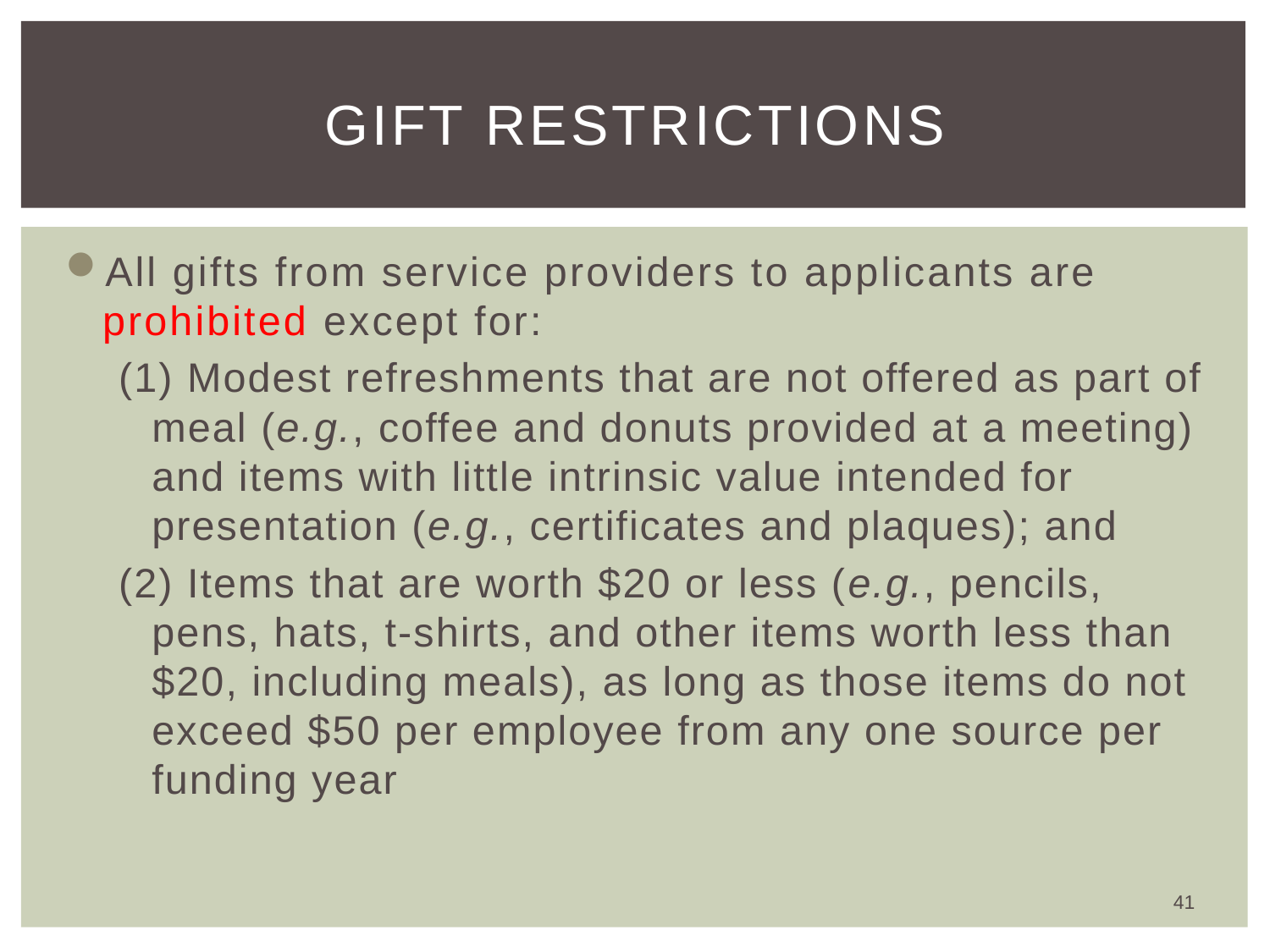

# Gift Restrictions
All gifts from service providers to applicants are prohibited except for:
(1) Modest refreshments that are not offered as part of meal (e.g., coffee and donuts provided at a meeting) and items with little intrinsic value intended for presentation (e.g., certificates and plaques); and
(2) Items that are worth $20 or less (e.g., pencils, pens, hats, t-shirts, and other items worth less than $20, including meals), as long as those items do not exceed $50 per employee from any one source per funding year

41